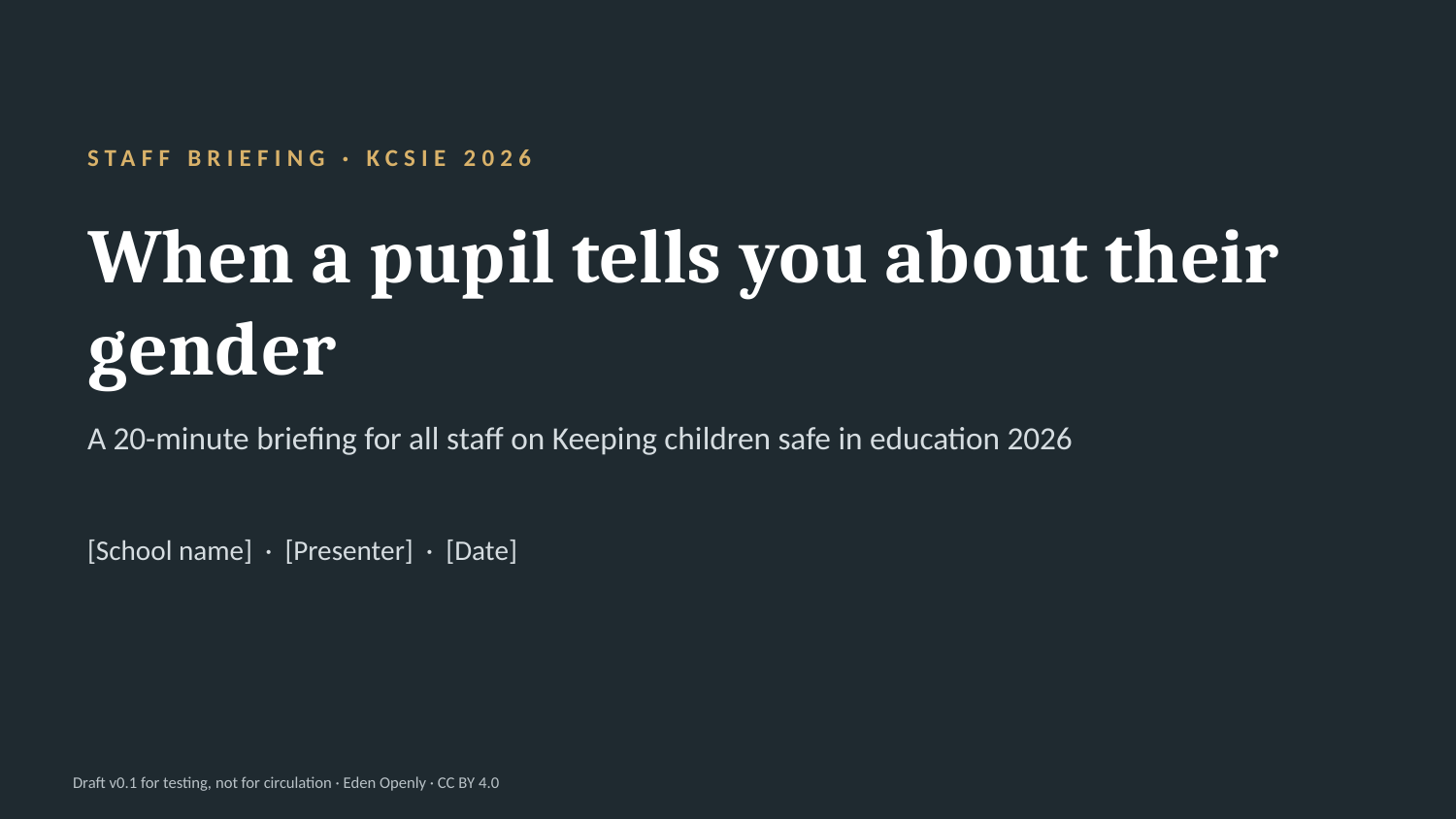

STAFF BRIEFING · KCSIE 2026
When a pupil tells you about their gender
A 20-minute briefing for all staff on Keeping children safe in education 2026
[School name]  ·  [Presenter]  ·  [Date]
Draft v0.1 for testing, not for circulation · Eden Openly · CC BY 4.0